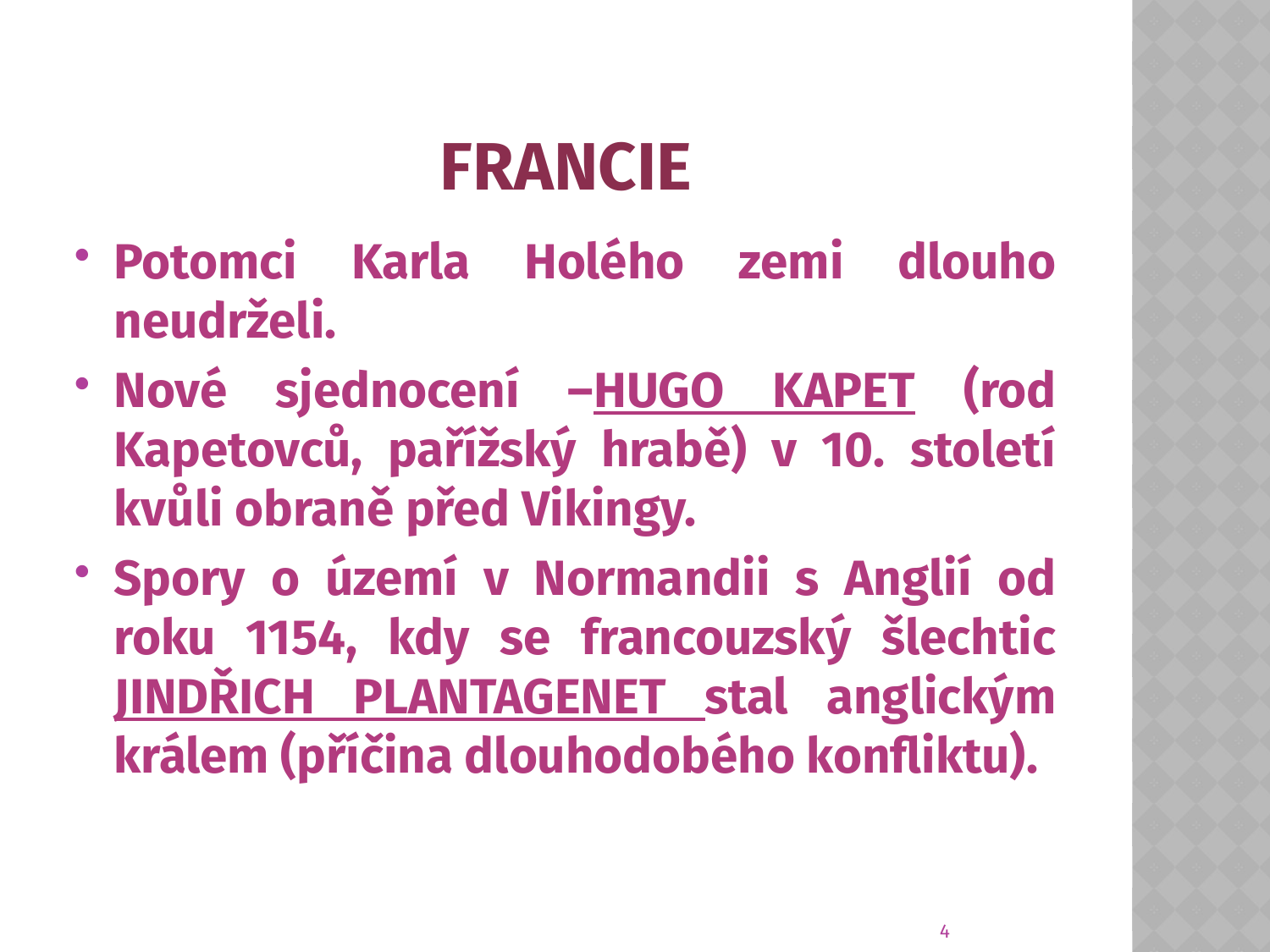

# Francie
Potomci Karla Holého zemi dlouho neudrželi.
Nové sjednocení –HUGO KAPET (rod Kapetovců, pařížský hrabě) v 10. století kvůli obraně před Vikingy.
Spory o území v Normandii s Anglií od roku 1154, kdy se francouzský šlechtic JINDŘICH PLANTAGENET stal anglickým králem (příčina dlouhodobého konfliktu).
4